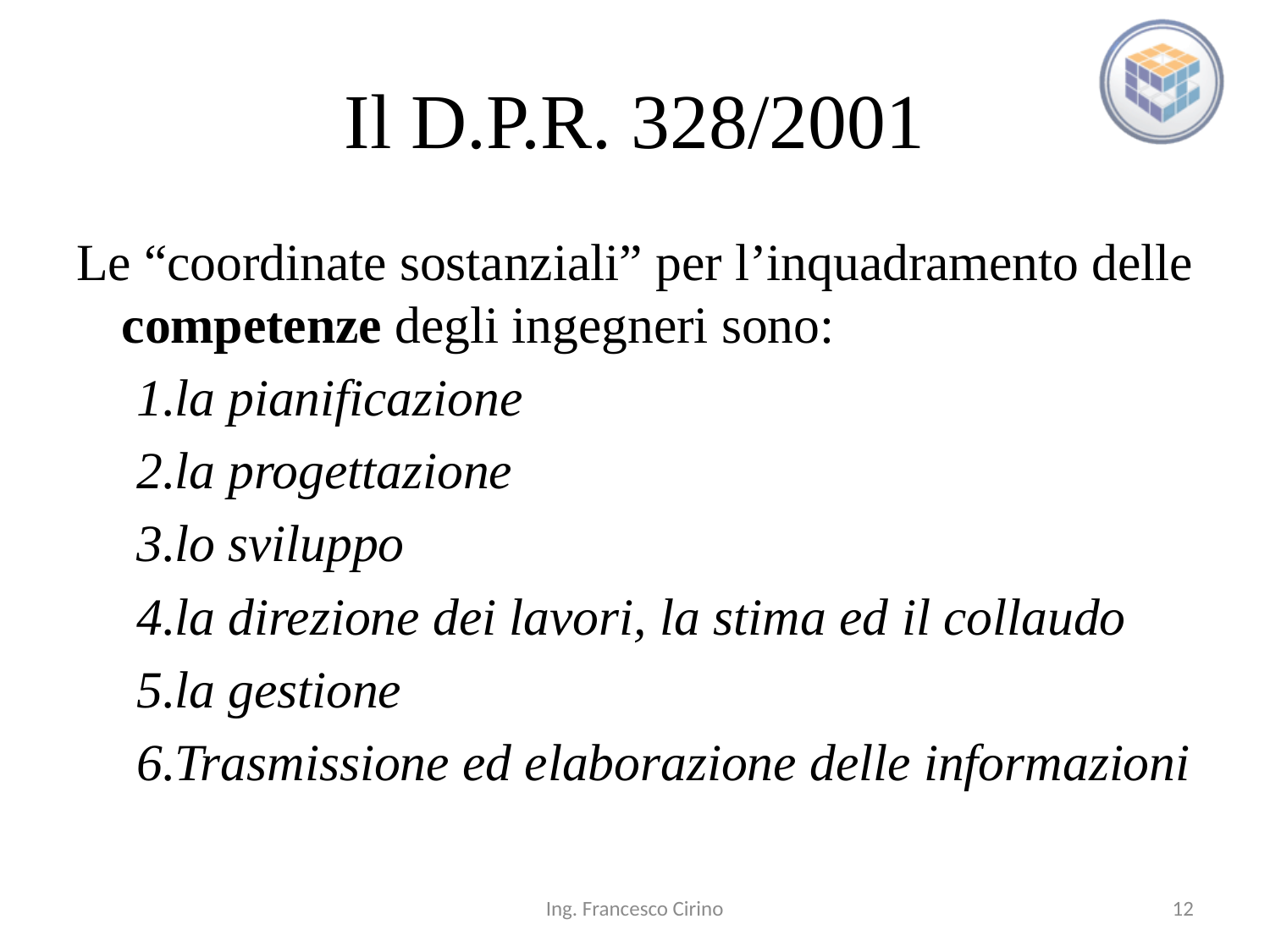

# Il D.P.R. 328/2001
Le “coordinate sostanziali” per l’inquadramento delle competenze degli ingegneri sono:
la pianificazione
la progettazione
lo sviluppo
la direzione dei lavori, la stima ed il collaudo
la gestione
Trasmissione ed elaborazione delle informazioni

Ing. Francesco Cirino
12